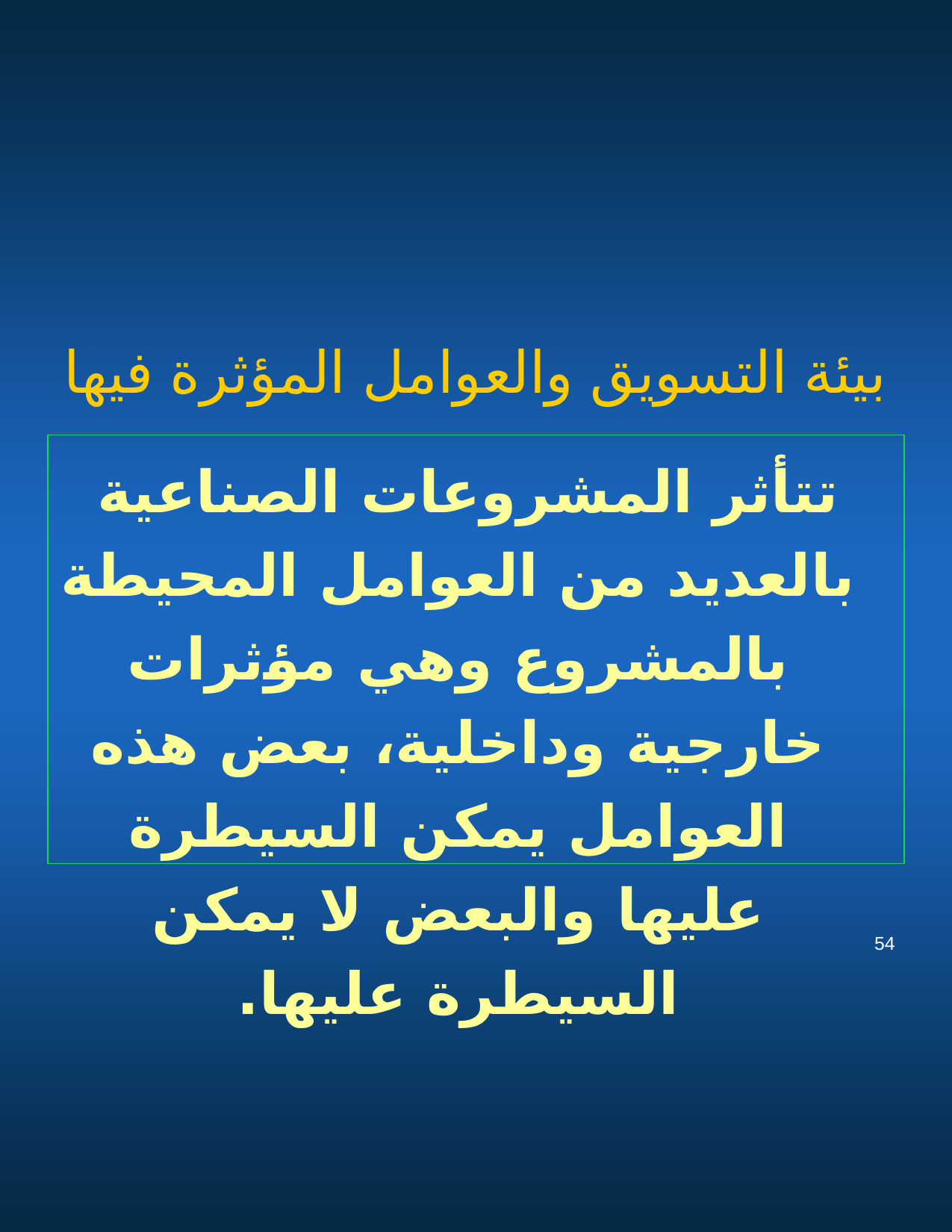

بيئة التسويق والعوامل المؤثرة فيها
 تتأثر المشروعات الصناعية بالعديد من العوامل المحيطة بالمشروع وهي مؤثرات خارجية وداخلية، بعض هذه العوامل يمكن السيطرة عليها والبعض لا يمكن السيطرة عليها.
54